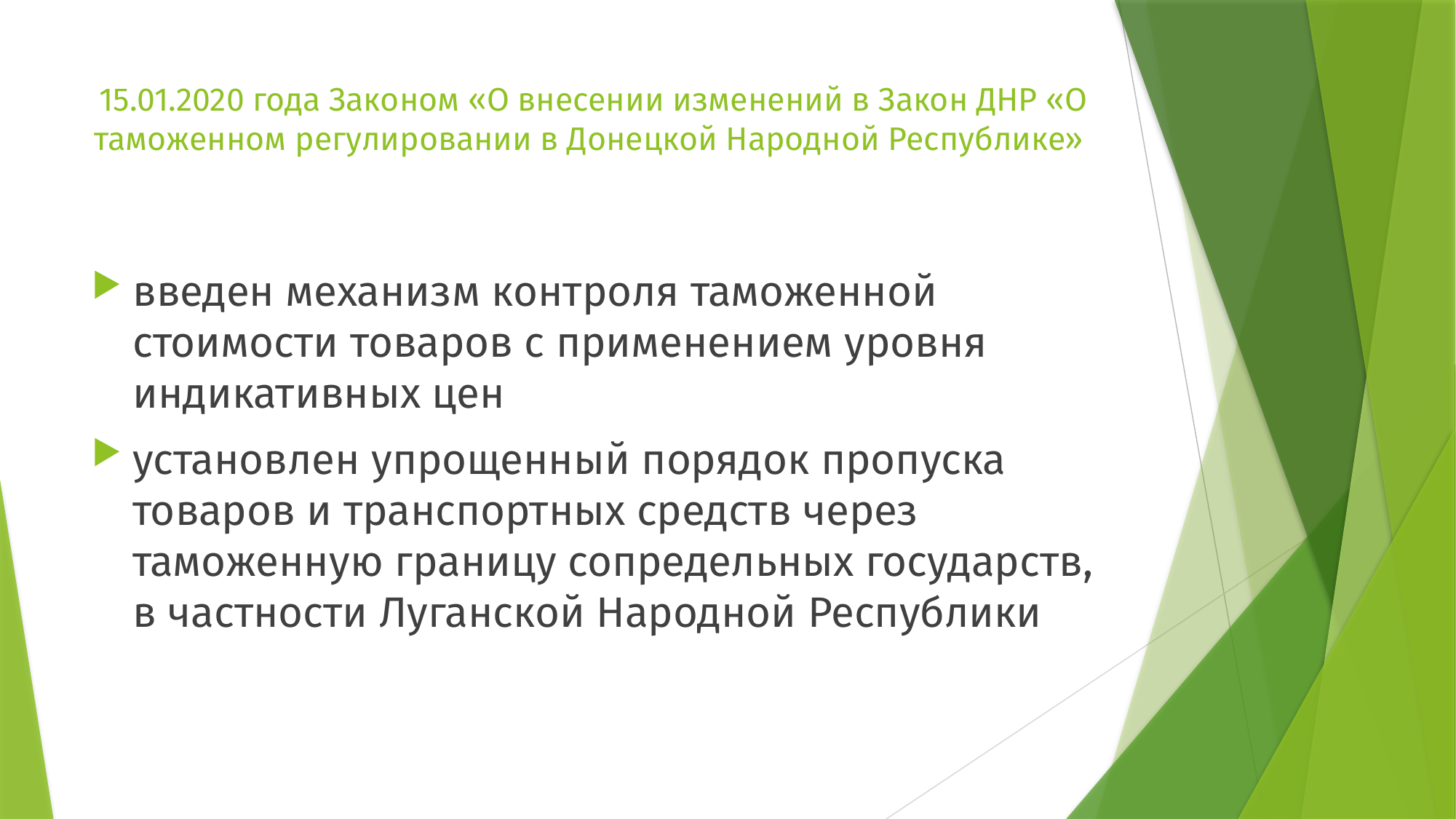

# 15.01.2020 года Законом «О внесении изменений в Закон ДНР «О таможенном регулировании в Донецкой Народной Республике»
введен механизм контроля таможенной стоимости товаров с применением уровня индикативных цен
установлен упрощенный порядок пропуска товаров и транспортных средств через таможенную границу сопредельных государств, в частности Луганской Народной Республики